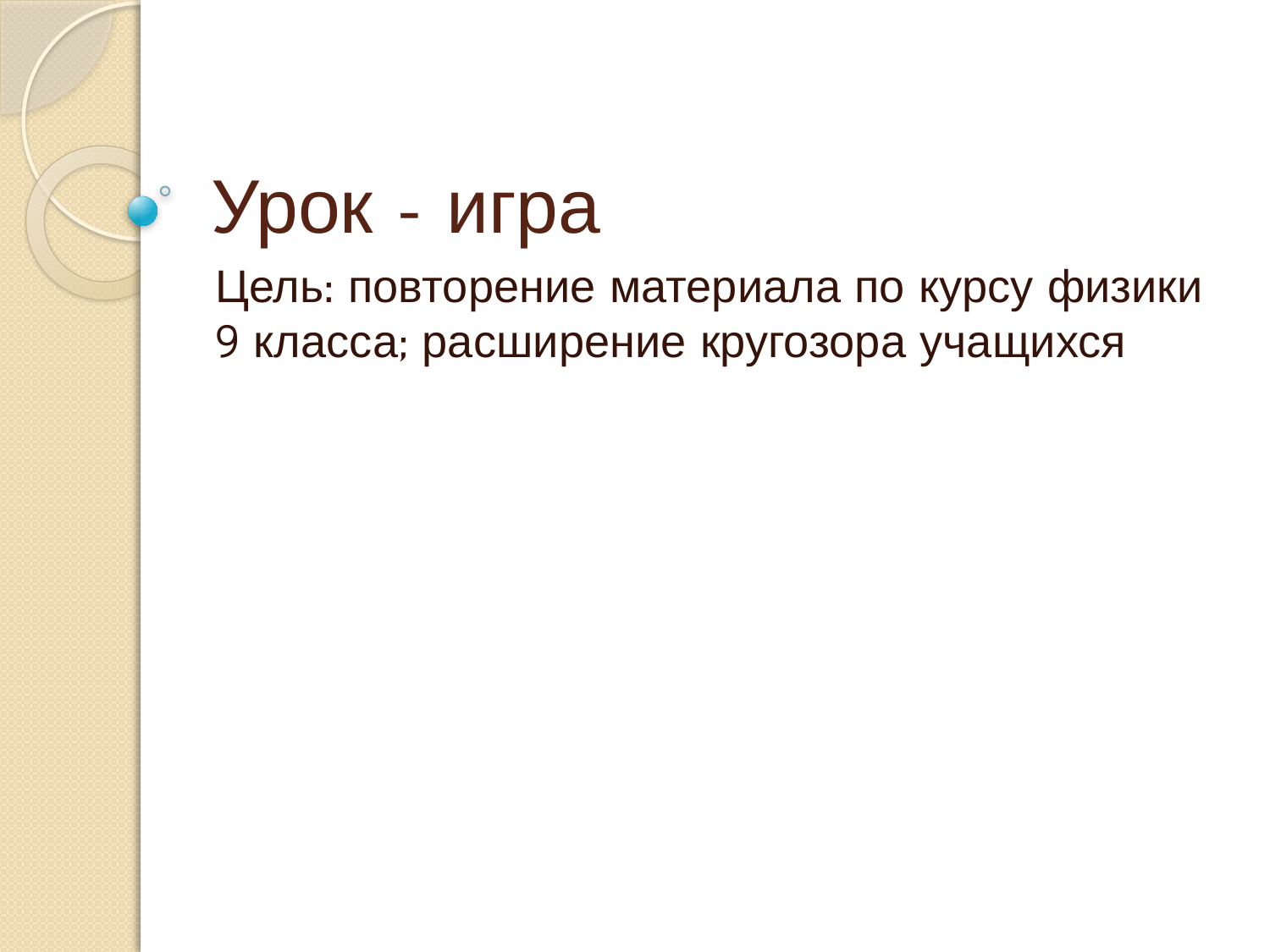

# Урок - игра
Цель: повторение материала по курсу физики 9 класса; расширение кругозора учащихся